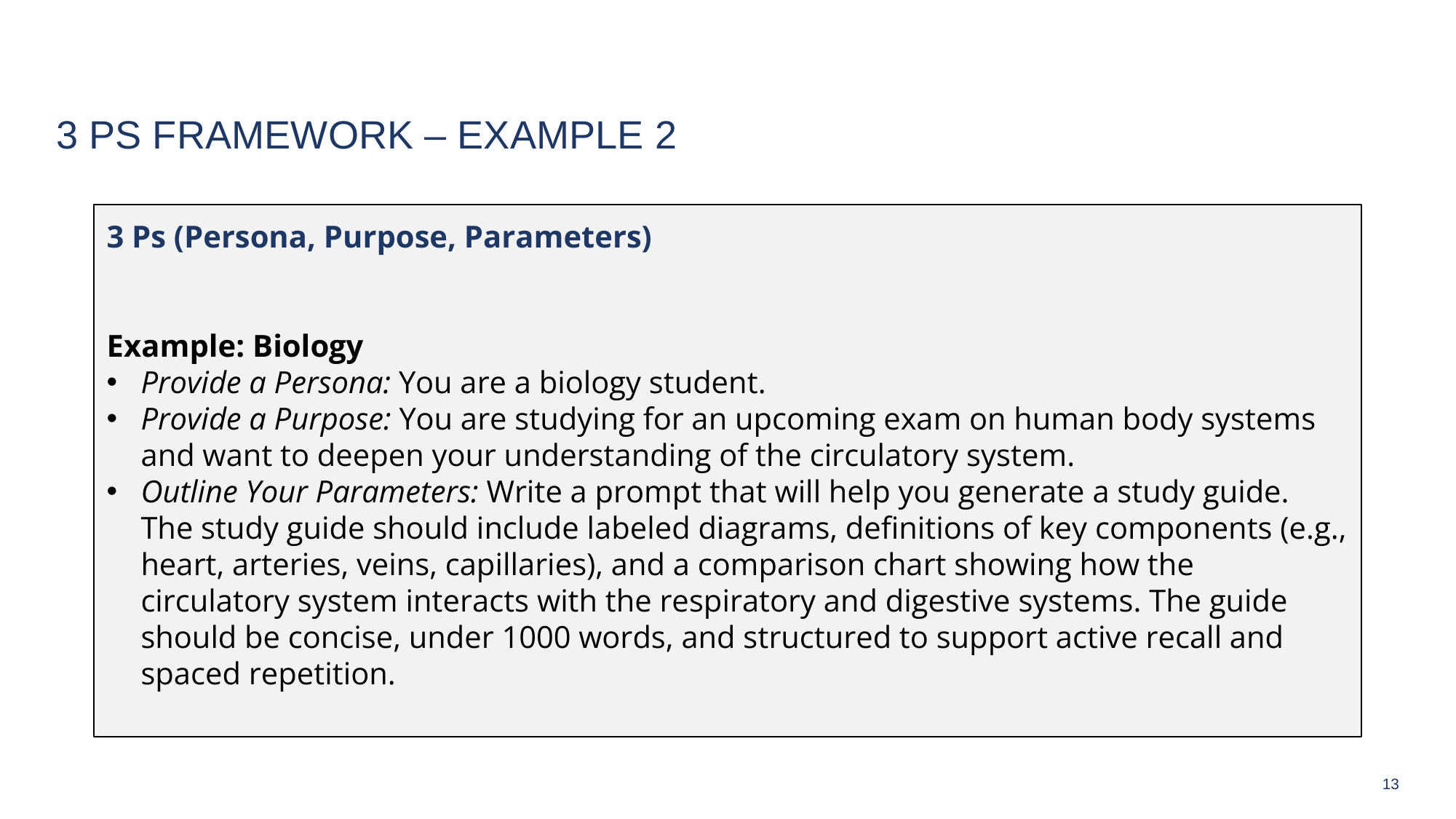

# 3 Ps Framework – Example 2
3 Ps (Persona, Purpose, Parameters)

Example: Biology
Provide a Persona: You are a biology student.
Provide a Purpose: You are studying for an upcoming exam on human body systems and want to deepen your understanding of the circulatory system.
Outline Your Parameters: Write a prompt that will help you generate a study guide. The study guide should include labeled diagrams, definitions of key components (e.g., heart, arteries, veins, capillaries), and a comparison chart showing how the circulatory system interacts with the respiratory and digestive systems. The guide should be concise, under 1000 words, and structured to support active recall and spaced repetition.

13